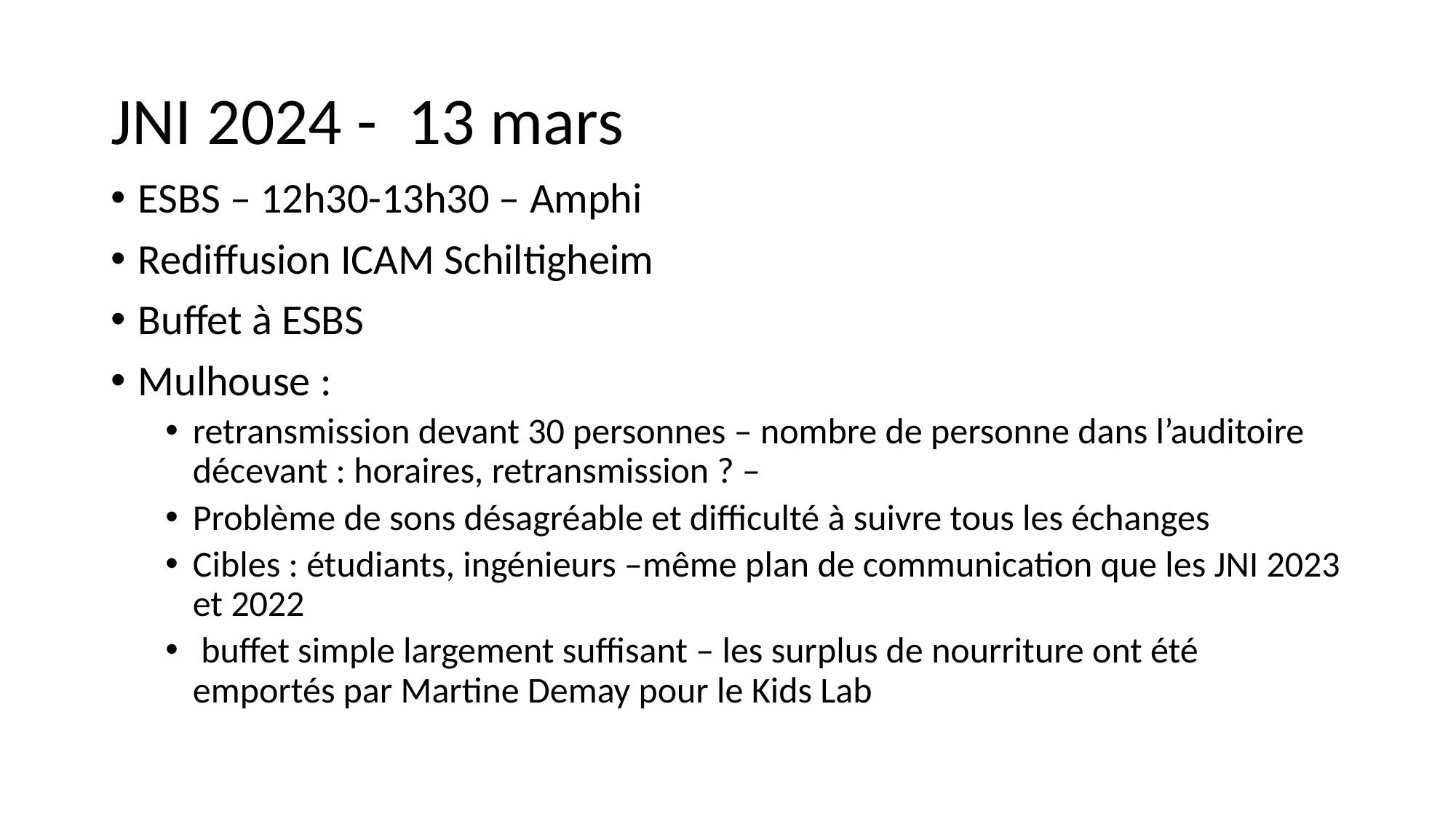

# JNI 2024 -  13 mars
ESBS – 12h30-13h30 – Amphi
Rediffusion ICAM Schiltigheim
Buffet à ESBS
Mulhouse :
retransmission devant 30 personnes – nombre de personne dans l’auditoire décevant : horaires, retransmission ? –
Problème de sons désagréable et difficulté à suivre tous les échanges
Cibles : étudiants, ingénieurs –même plan de communication que les JNI 2023 et 2022
 buffet simple largement suffisant – les surplus de nourriture ont été emportés par Martine Demay pour le Kids Lab